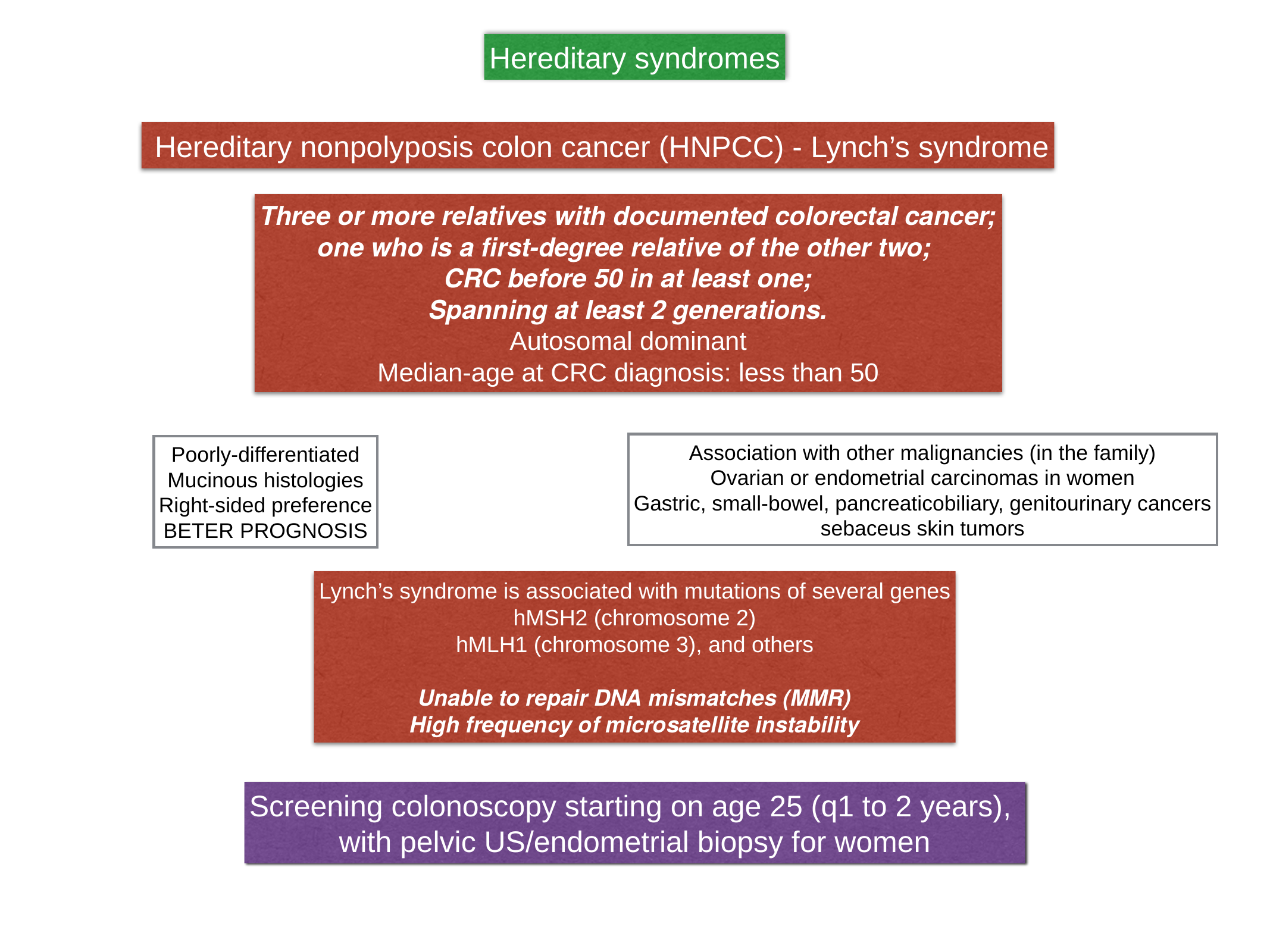

Hereditary syndromes
 Hereditary nonpolyposis colon cancer (HNPCC) - Lynch’s syndrome
Three or more relatives with documented colorectal cancer;
one who is a first-degree relative of the other two;
CRC before 50 in at least one;
Spanning at least 2 generations.
Autosomal dominant
Median-age at CRC diagnosis: less than 50
Association with other malignancies (in the family)
Ovarian or endometrial carcinomas in women
Gastric, small-bowel, pancreaticobiliary, genitourinary cancers
sebaceus skin tumors
Poorly-differentiated
Mucinous histologies
Right-sided preference
BETER PROGNOSIS
Lynch’s syndrome is associated with mutations of several genes
hMSH2 (chromosome 2)
hMLH1 (chromosome 3), and others

Unable to repair DNA mismatches (MMR)
High frequency of microsatellite instability
Screening colonoscopy starting on age 25 (q1 to 2 years),
with pelvic US/endometrial biopsy for women